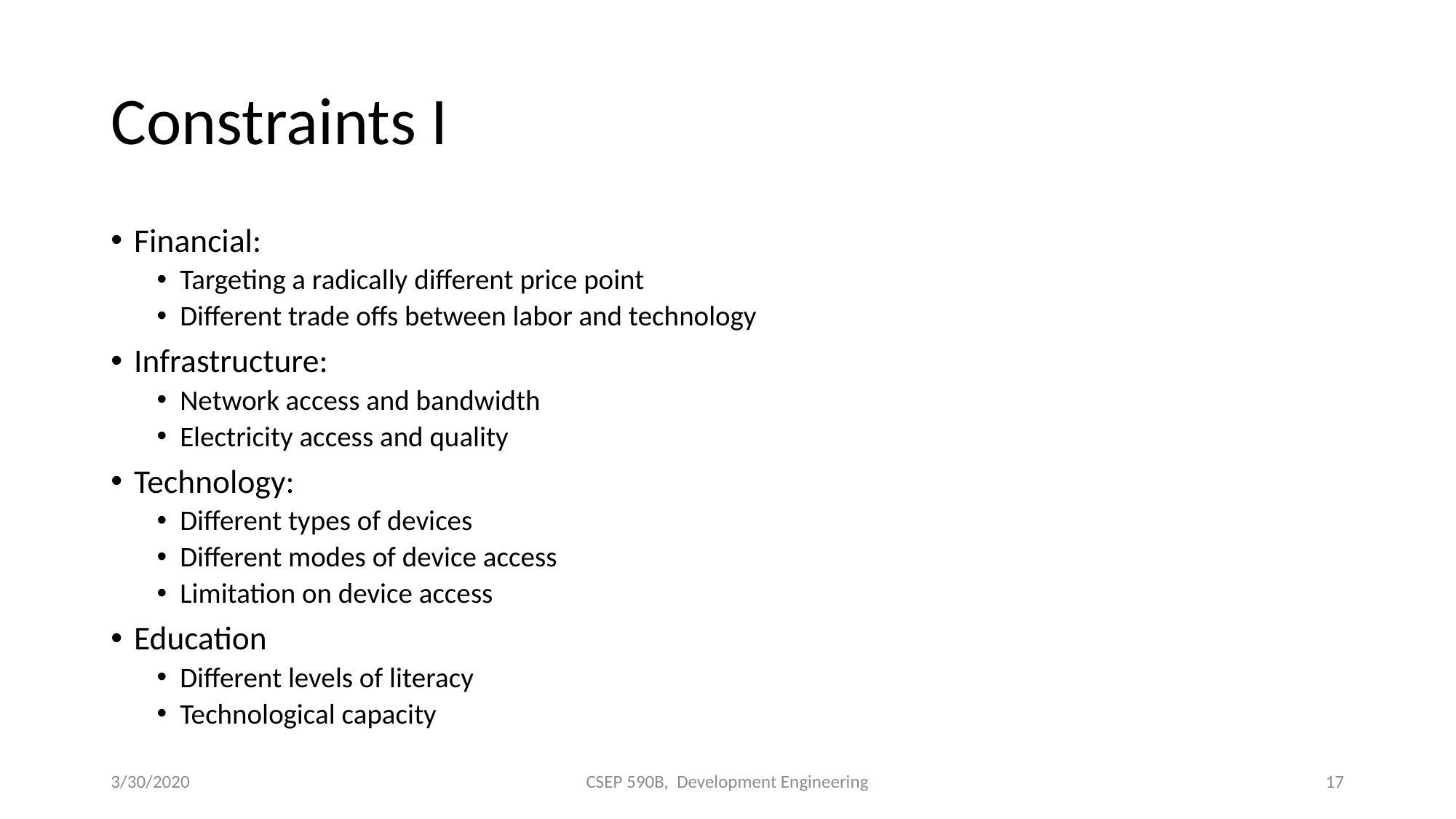

# Constraints I
Financial:
Targeting a radically different price point
Different trade offs between labor and technology
Infrastructure:
Network access and bandwidth
Electricity access and quality
Technology:
Different types of devices
Different modes of device access
Limitation on device access
Education
Different levels of literacy
Technological capacity
3/30/2020
CSEP 590B,  Development Engineering
17